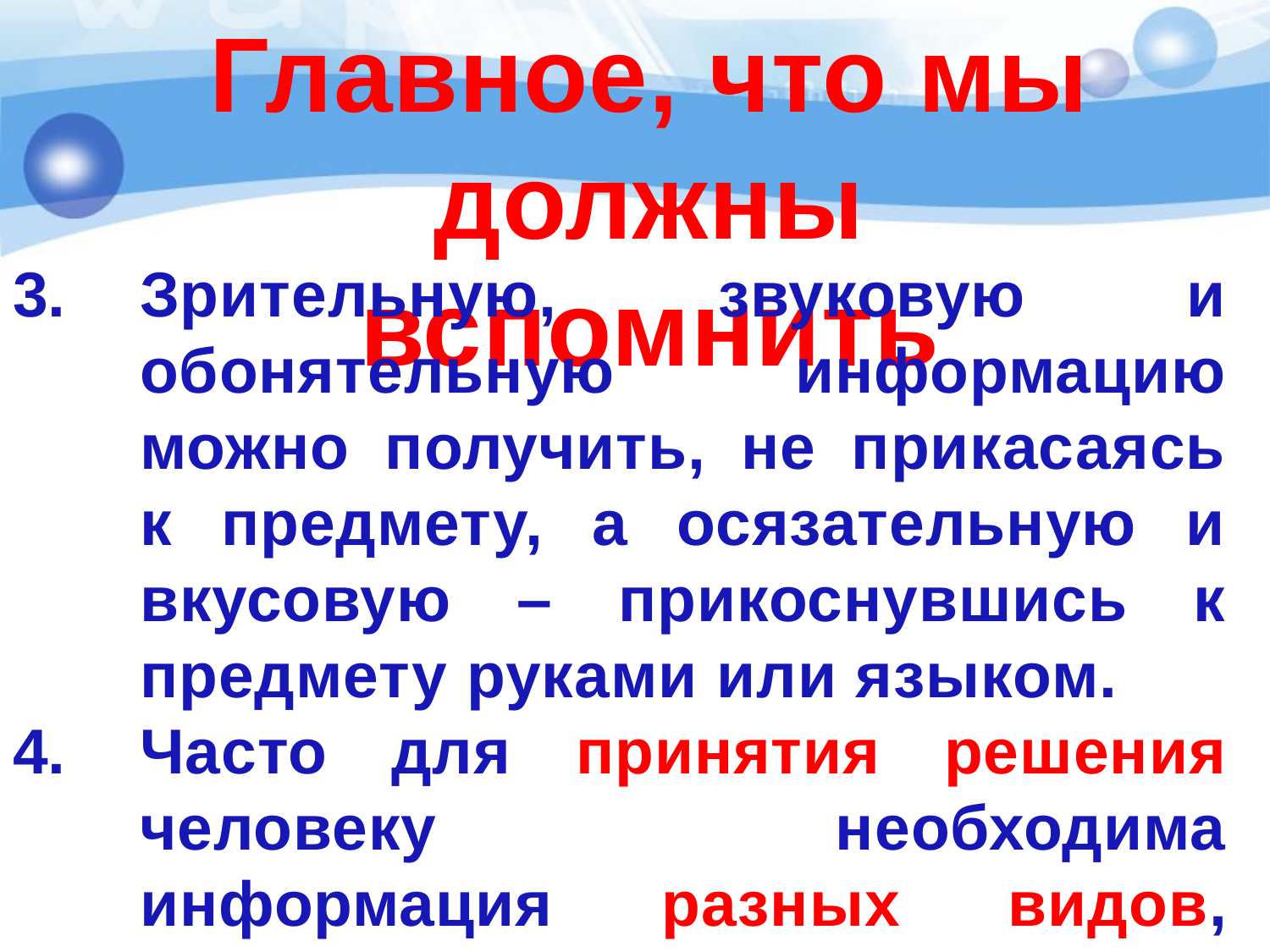

Главное, что мы должны вспомнить
Зрительную, звуковую и обонятельную информацию можно получить, не прикасаясь к предмету, а осязательную и вкусовую – прикоснувшись к предмету руками или языком.
Часто для принятия решения человеку необходима информация разных видов, воспринимаемая с помощью разных органов чувств.